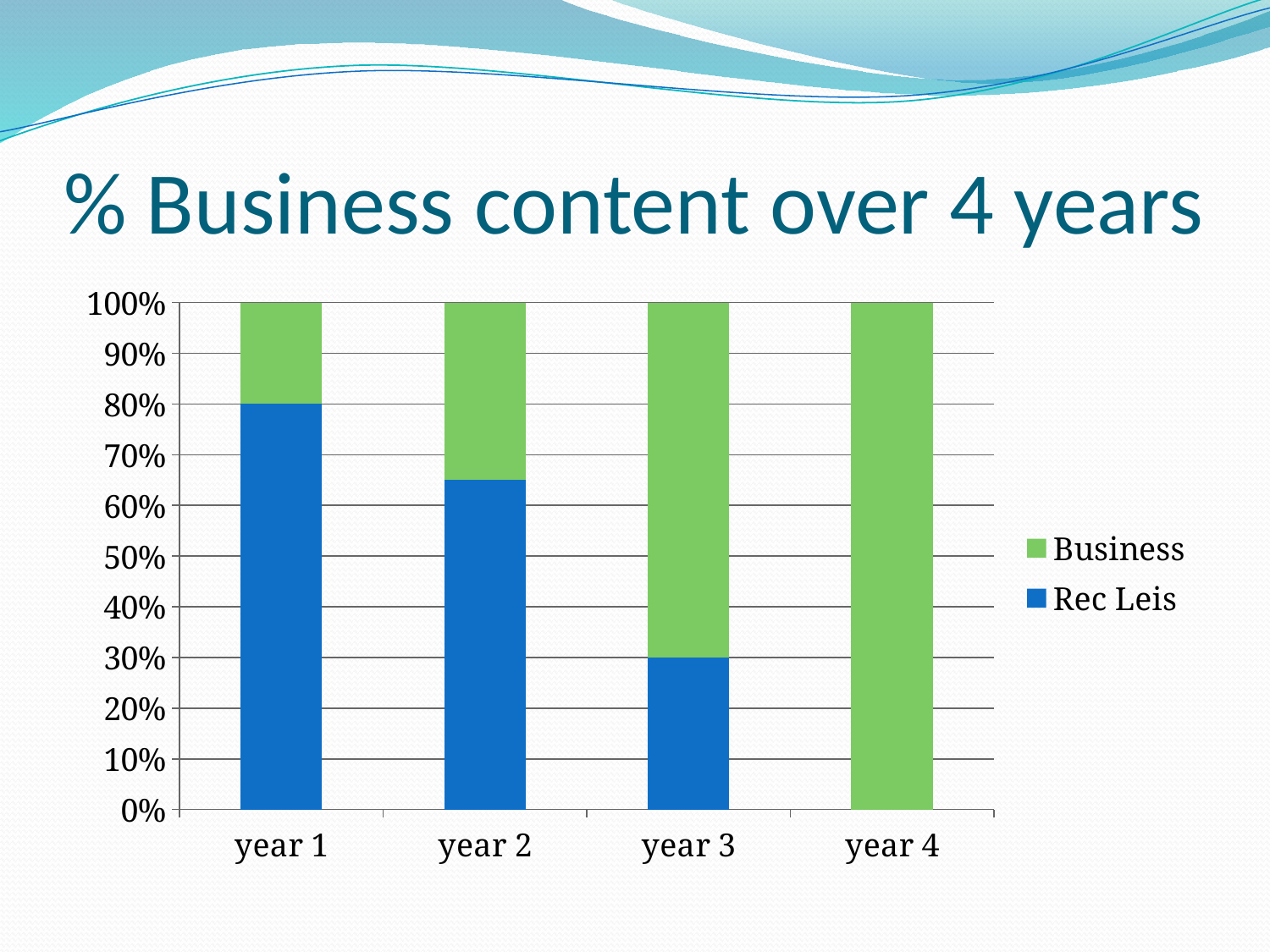

# % Business content over 4 years

### Chart

| Category | Rec Leis | Business |
|---|---|---|
| year 1 | 8.0 | 2.0 |
| year 2 | 6.5 | 3.5 |
| year 3 | 3.0 | 7.0 |
| year 4 | 0.0 | 10.0 |